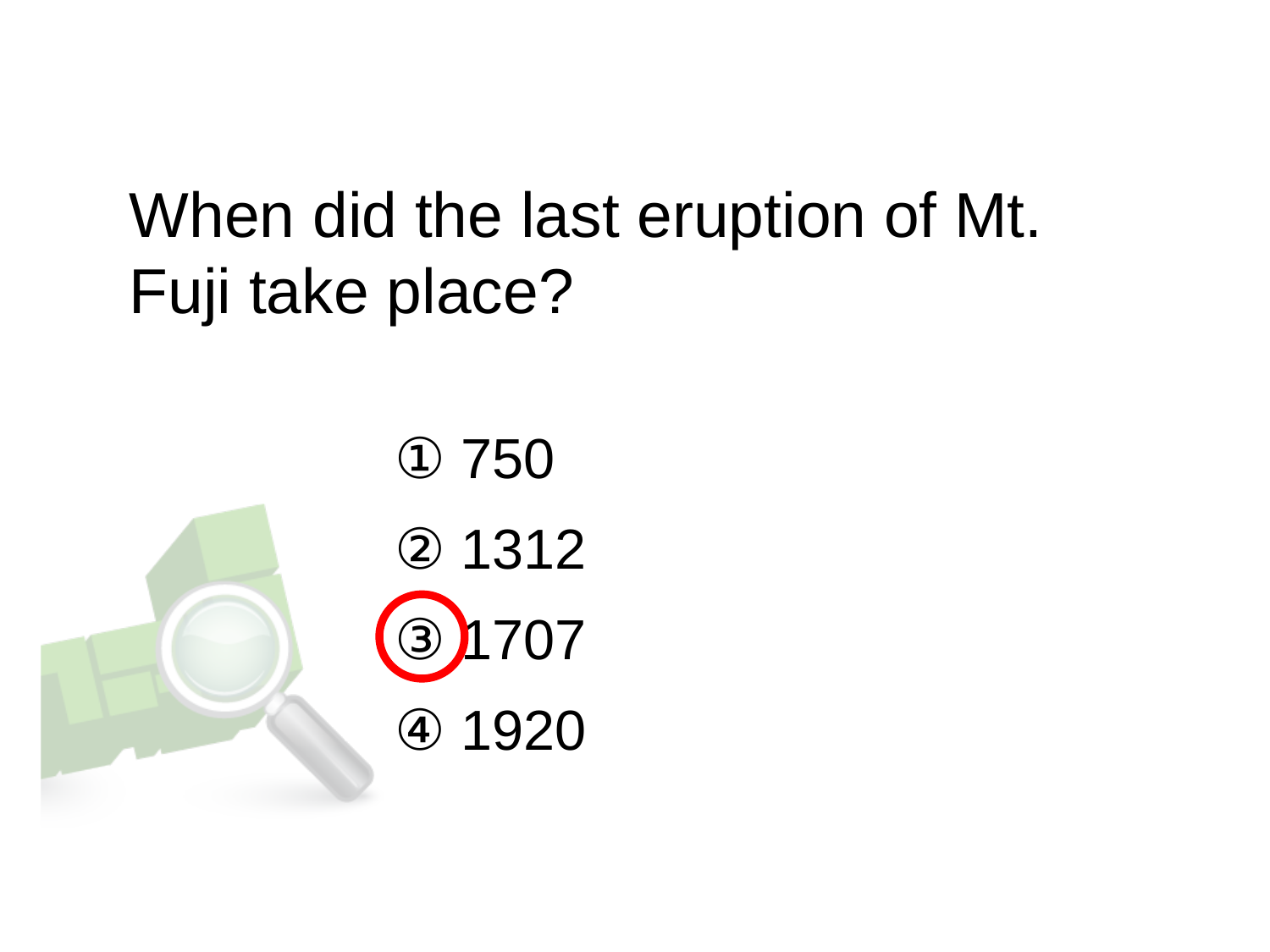

# When did the last eruption of Mt. Fuji take place?
① 750
② 1312
③ 1707
④ 1920